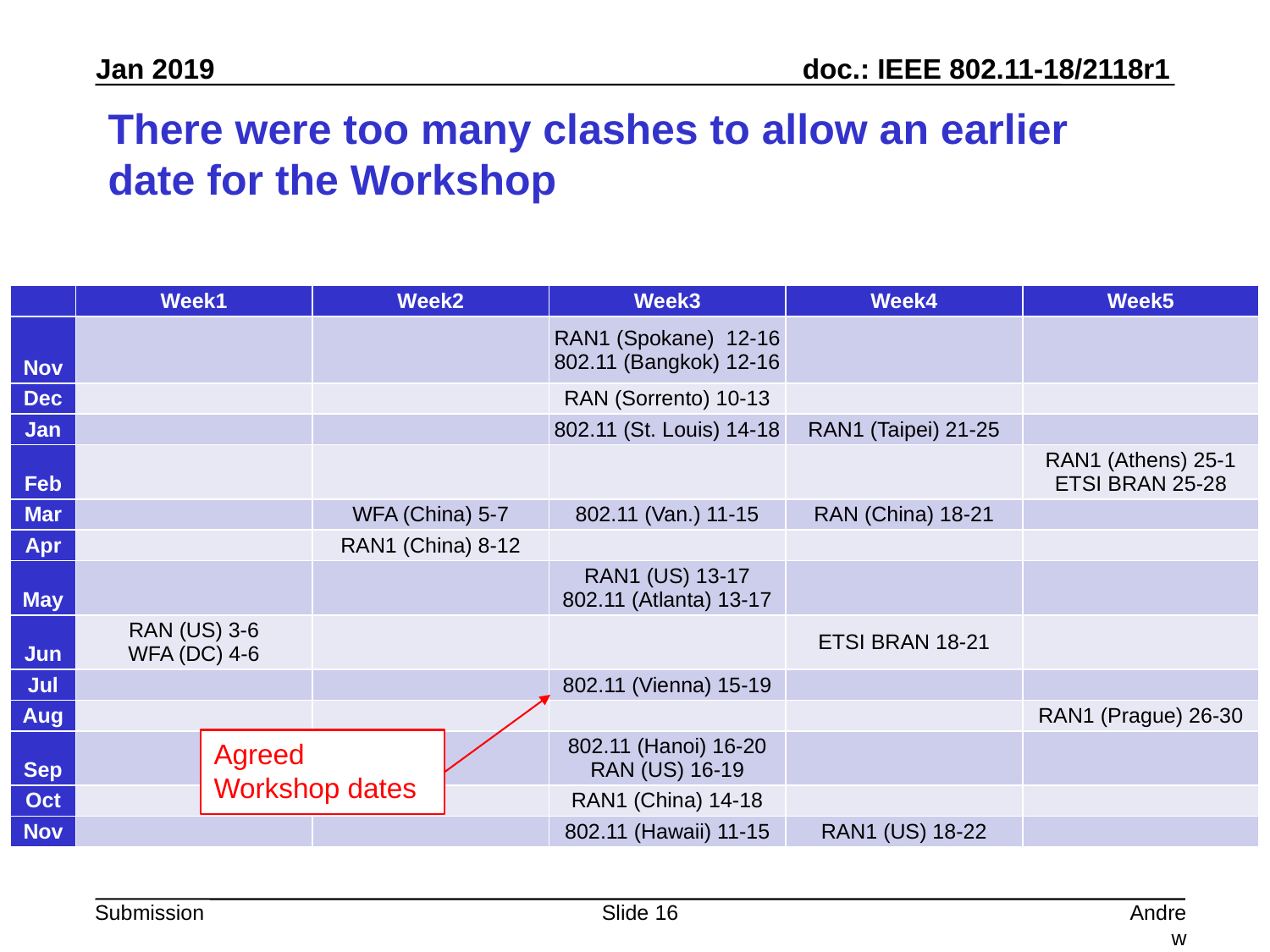

# There were too many clashes to allow an earlier date for the Workshop
|  | Week1 | Week2 | Week3 | Week4 | Week5 |
| --- | --- | --- | --- | --- | --- |
| Nov |  |  | RAN1 (Spokane) 12-16 802.11 (Bangkok) 12-16 |  |  |
| Dec |  |  | RAN (Sorrento) 10-13 |  |  |
| Jan |  |  | 802.11 (St. Louis) 14-18 | RAN1 (Taipei) 21-25 |  |
| Feb |  |  |  |  | RAN1 (Athens) 25-1 ETSI BRAN 25-28 |
| Mar |  | WFA (China) 5-7 | 802.11 (Van.) 11-15 | RAN (China) 18-21 |  |
| Apr |  | RAN1 (China) 8-12 |  |  |  |
| May |  |  | RAN1 (US) 13-17 802.11 (Atlanta) 13-17 |  |  |
| Jun | RAN (US) 3-6 WFA (DC) 4-6 |  |  | ETSI BRAN 18-21 |  |
| Jul |  |  | 802.11 (Vienna) 15-19 |  |  |
| Aug |  |  |  |  | RAN1 (Prague) 26-30 |
| Sep |  |  | 802.11 (Hanoi) 16-20 RAN (US) 16-19 |  |  |
| Oct |  |  | RAN1 (China) 14-18 |  |  |
| Nov |  |  | 802.11 (Hawaii) 11-15 | RAN1 (US) 18-22 |  |
Agreed Workshop dates
Slide 16
Andrew Myles, Cisco